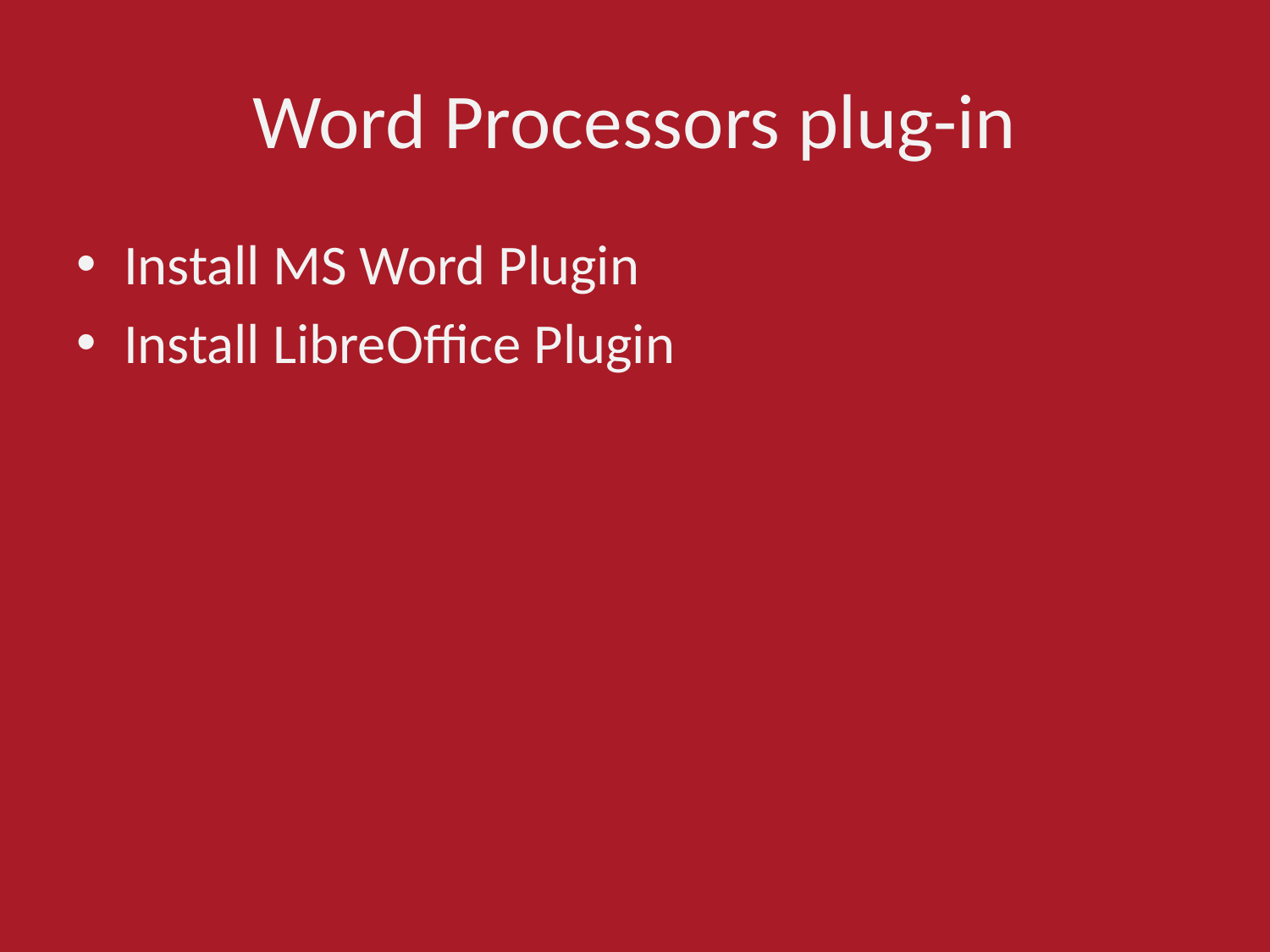

# Word Processors plug-in
Install MS Word Plugin
Install LibreOffice Plugin